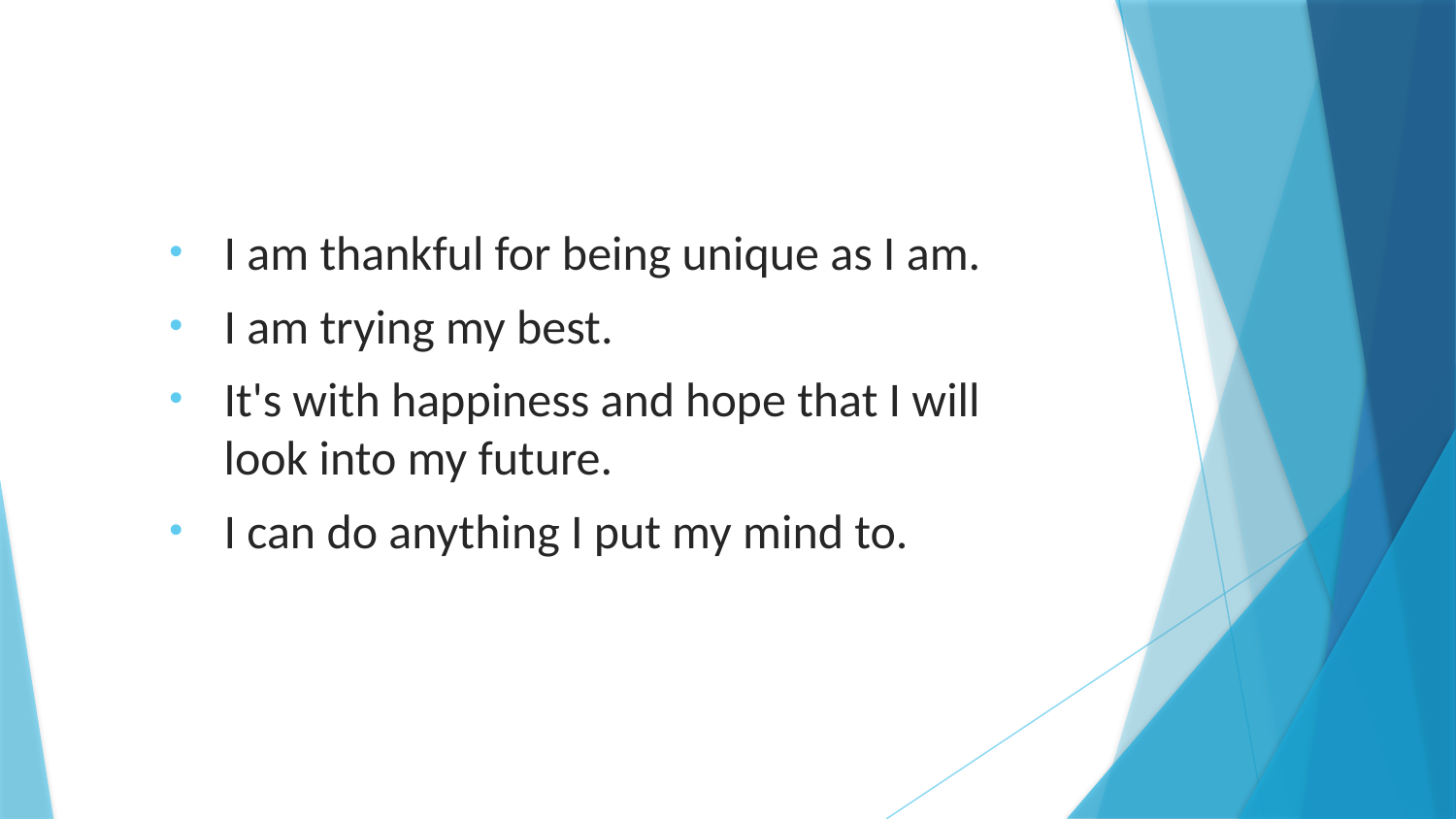

I am thankful for being unique as I am.
I am trying my best.
It's with happiness and hope that I will look into my future.
I can do anything I put my mind to.